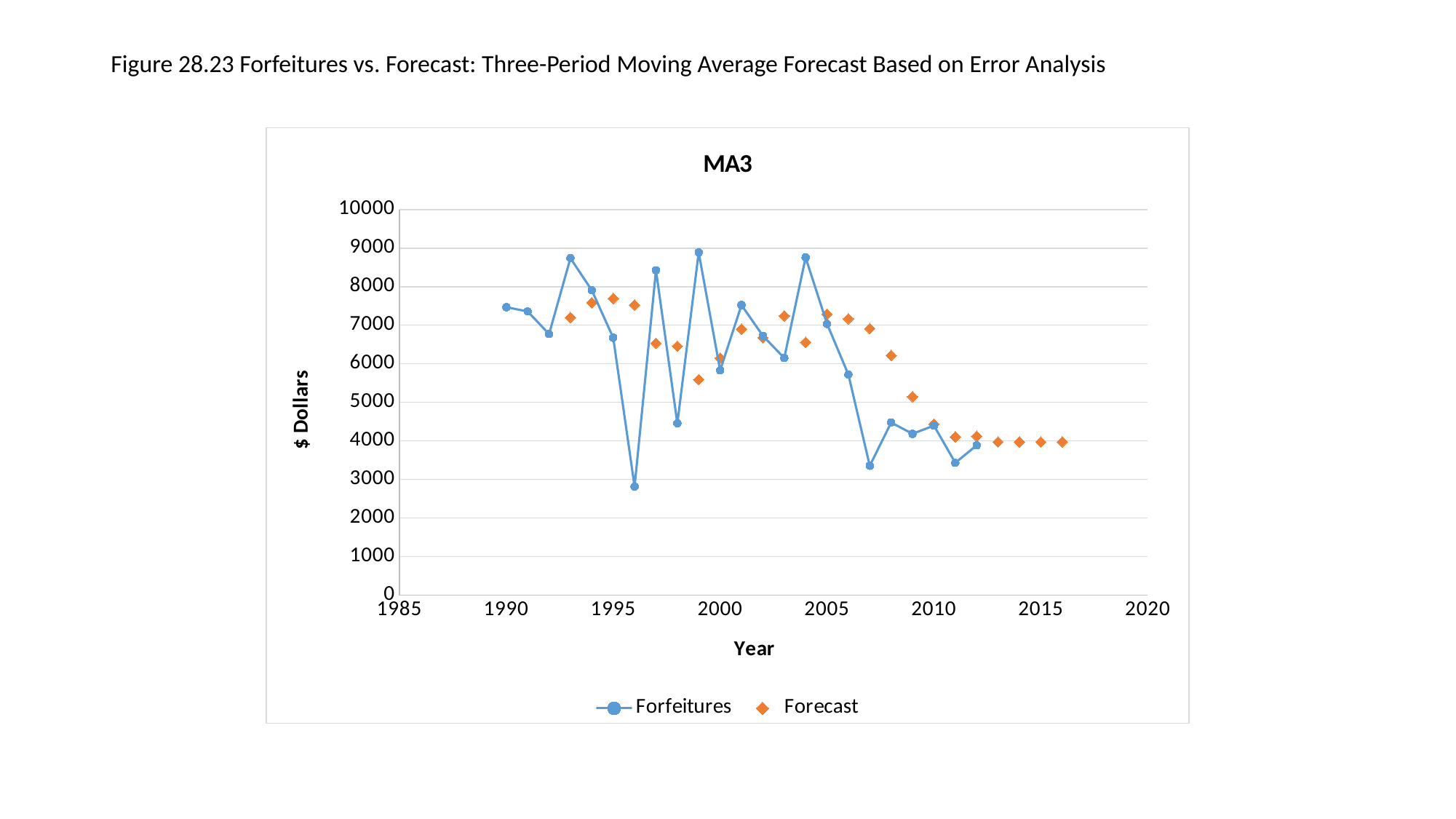

# Figure 28.23 Forfeitures vs. Forecast: Three-Period Moving Average Forecast Based on Error Analysis

### Chart: MA3

| Category | Forfeitures | Forecast |
|---|---|---|